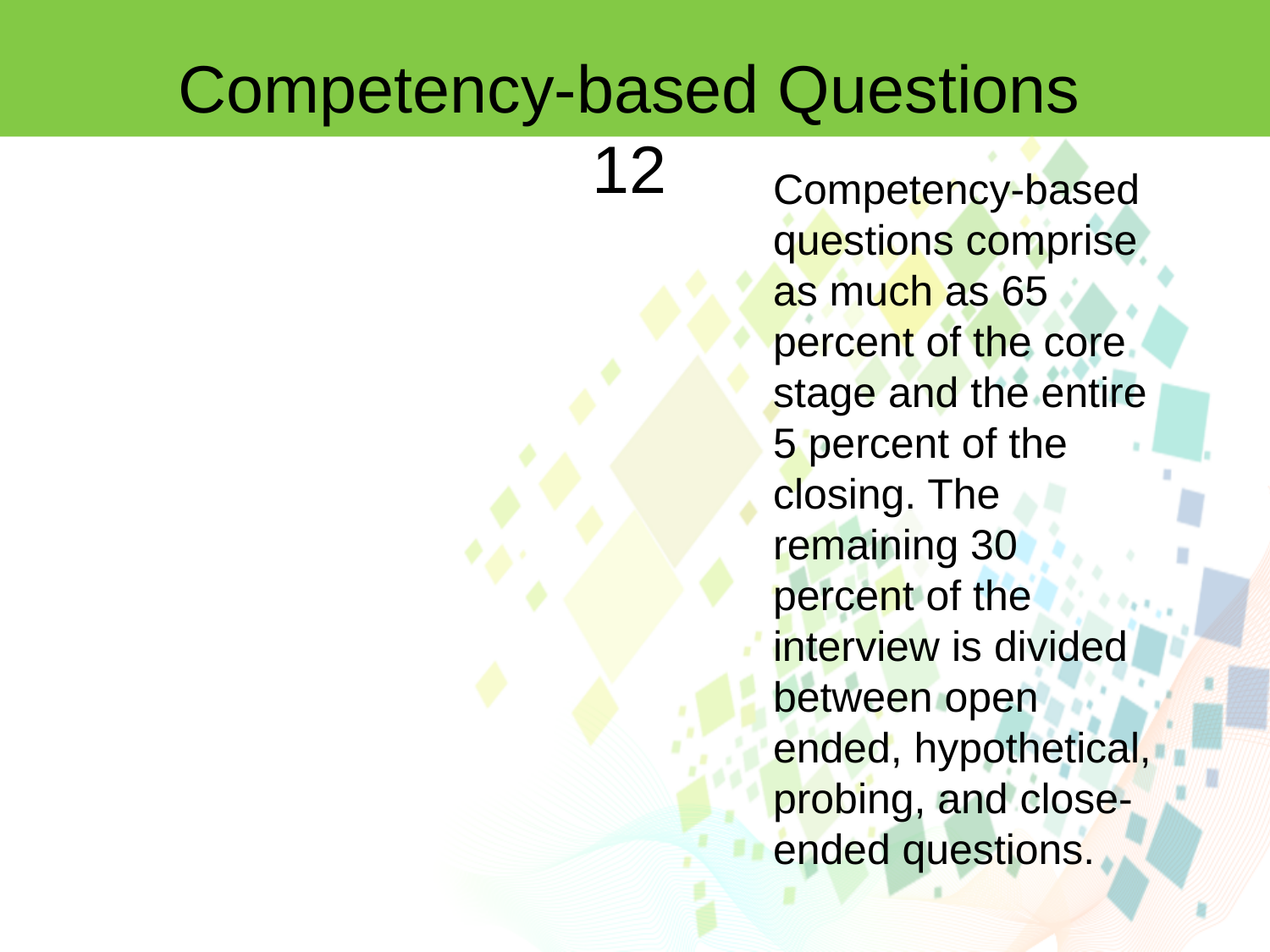

Competency-based Questions 12
Competency-based
questions comprise as much as 65 percent of the core stage and the entire 5 percent of the closing. The remaining 30 percent of the interview is divided between open ended, hypothetical, probing, and close-ended questions.